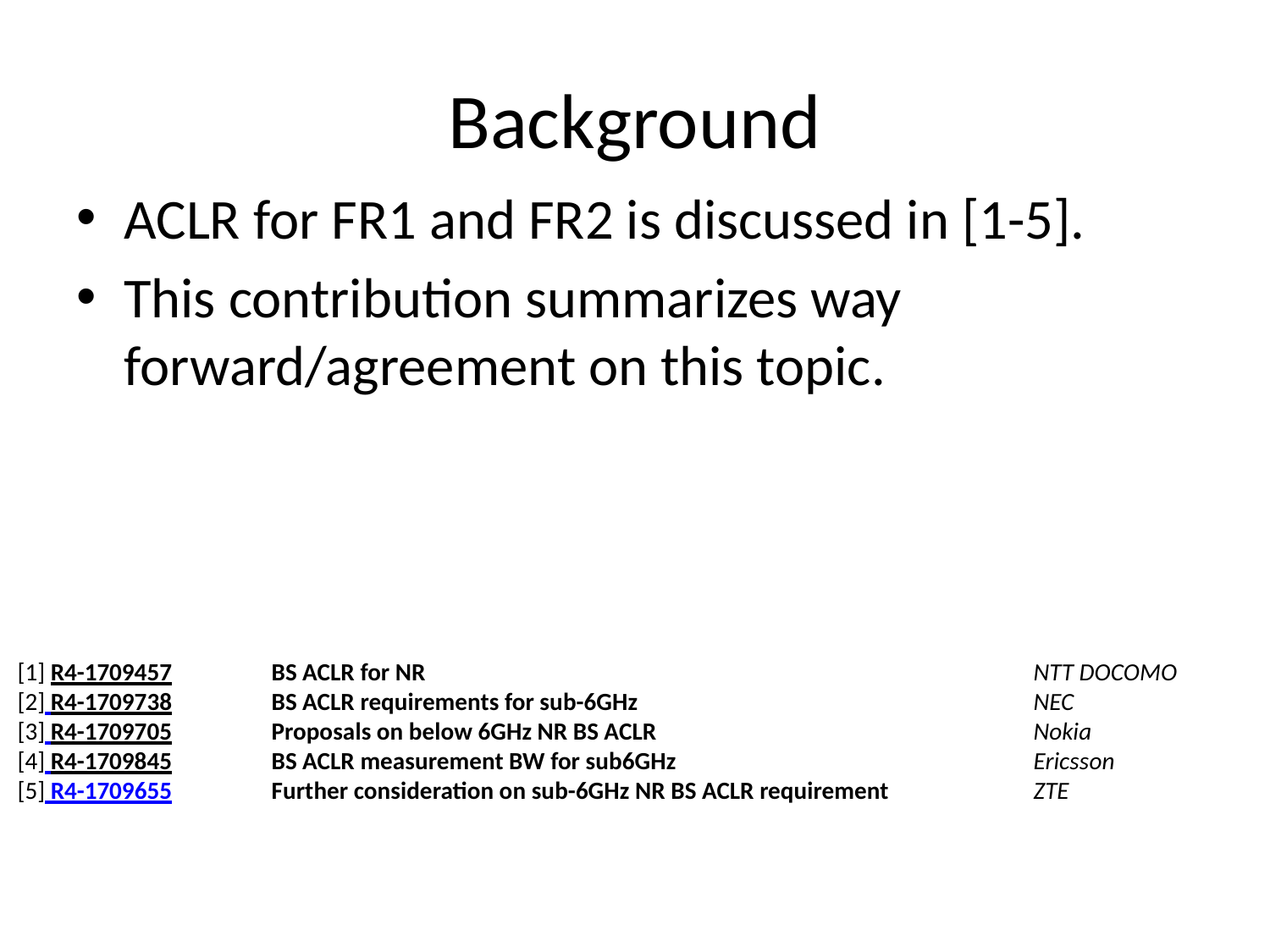

# Background
ACLR for FR1 and FR2 is discussed in [1-5].
This contribution summarizes way forward/agreement on this topic.
[1] R4-1709457	BS ACLR for NR					NTT DOCOMO
[2] R4-1709738	BS ACLR requirements for sub-6GHz				NEC
[3] R4-1709705	Proposals on below 6GHz NR BS ACLR			Nokia
[4] R4-1709845	BS ACLR measurement BW for sub6GHz			Ericsson
[5] R4-1709655	Further consideration on sub-6GHz NR BS ACLR requirement		ZTE